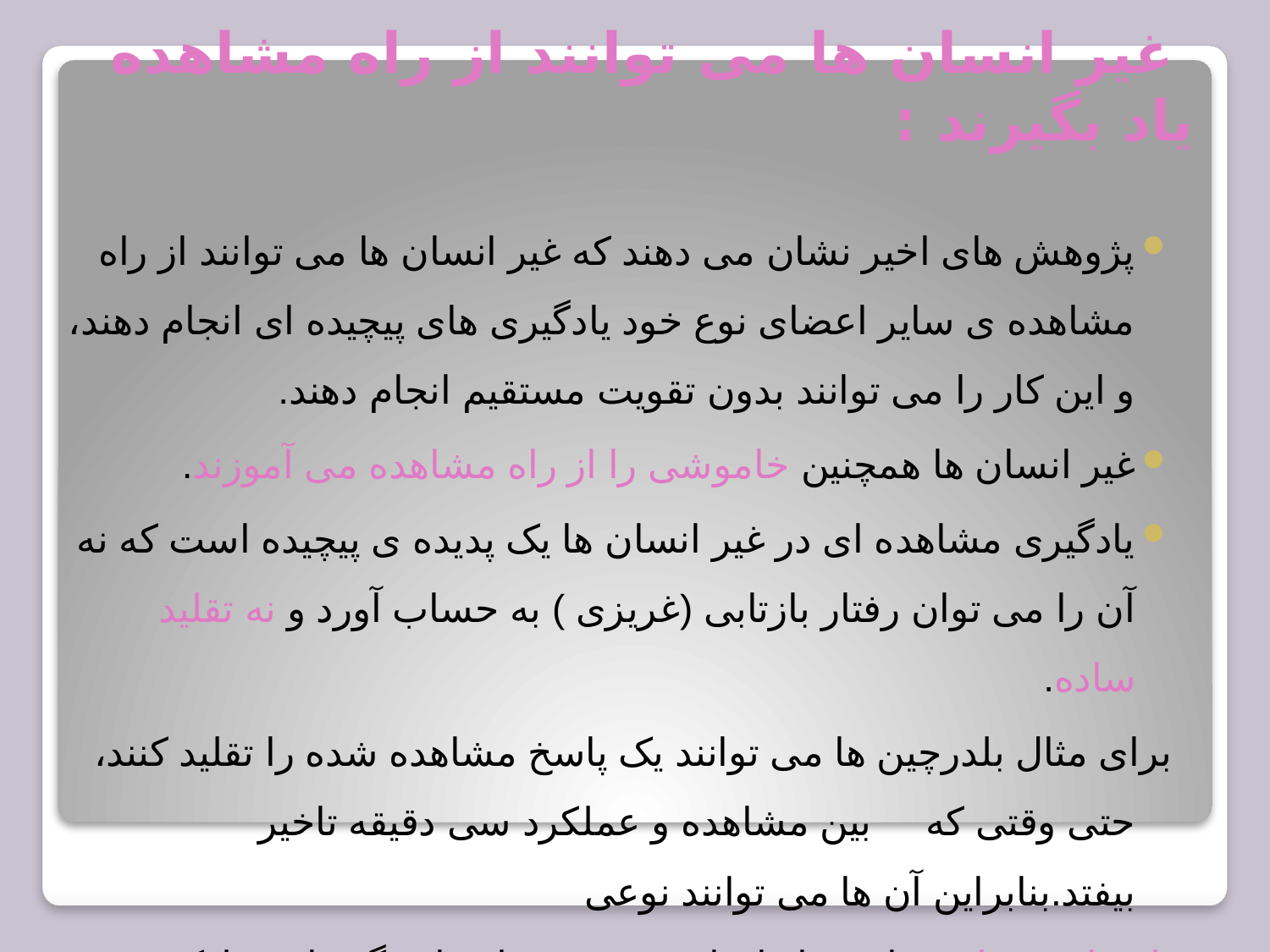

# غیر انسان ها می توانند از راه مشاهده یاد بگیرند :
پژوهش های اخیر نشان می دهند که غیر انسان ها می توانند از راه   مشاهده ی سایر اعضای نوع خود یادگیری های پیچیده ای انجام دهند، و این کار را می توانند بدون تقویت مستقیم انجام دهند.
غیر انسان ها همچنین خاموشی را از راه مشاهده می آموزند.
یادگیری مشاهده ای در غیر انسان ها یک پدیده ی پیچیده است که نه آن را می توان رفتار بازتابی (غریزی ) به حساب آورد و نه تقلید ساده.
برای مثال بلدرچین ها می توانند یک پاسخ مشاهده شده را تقلید کنند، حتی وقتی که     بین مشاهده و عملکرد سی دقیقه تاخیر بیفتد.بنابراین آن ها می توانند نوعی
بازنمایی شناختی از رفتار انجام شده توسط نمایشگر را حفظ کنند.